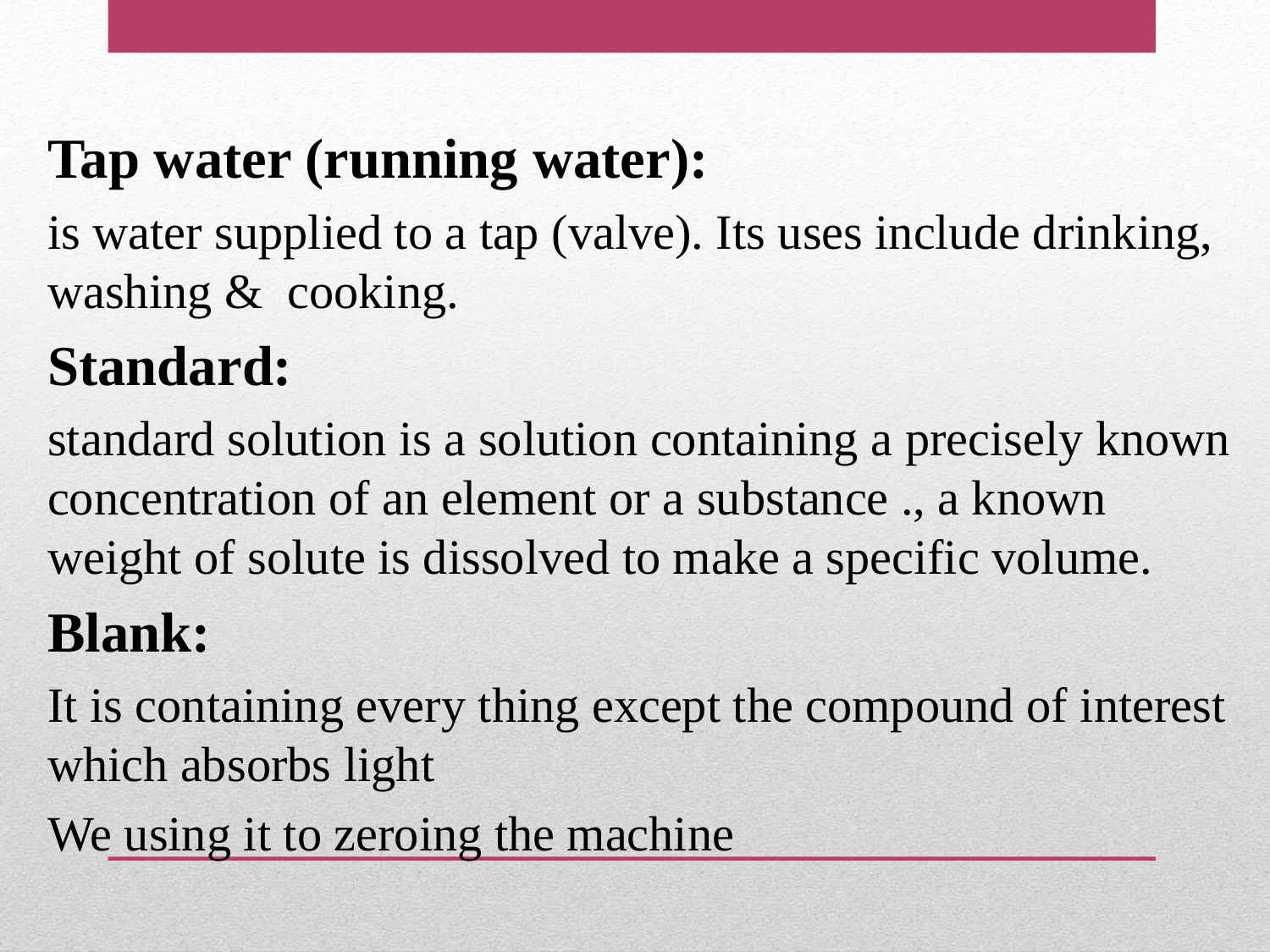

Tap water (running water):
is water supplied to a tap (valve). Its uses include drinking, washing &  cooking.
Standard:
standard solution is a solution containing a precisely known concentration of an element or a substance ., a known weight of solute is dissolved to make a specific volume.
Blank:
It is containing every thing except the compound of interest which absorbs light
We using it to zeroing the machine

#